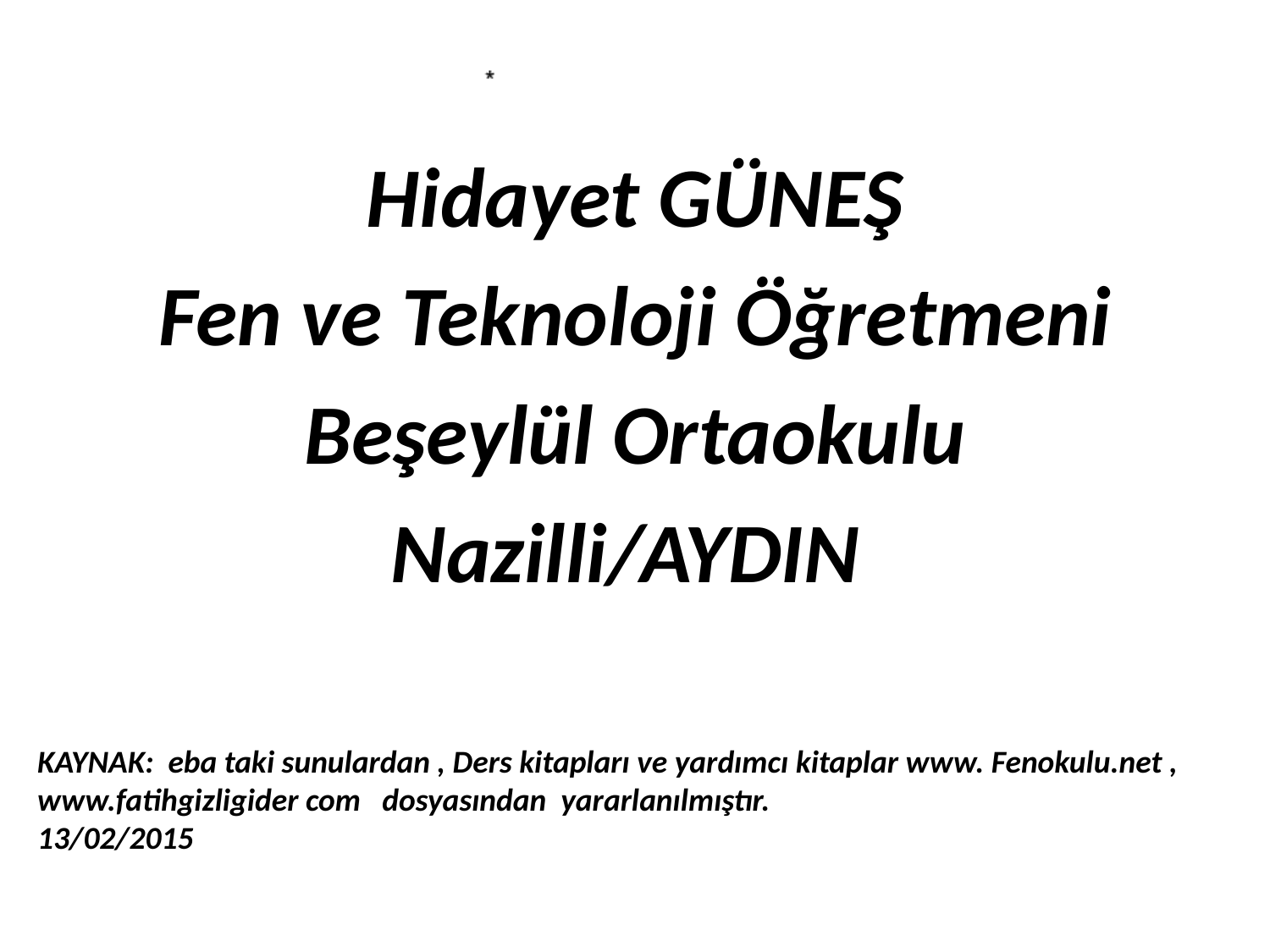

Hidayet GÜNEŞ
Fen ve Teknoloji Öğretmeni
Beşeylül Ortaokulu
Nazilli/AYDIN
KAYNAK:  eba taki sunulardan , Ders kitapları ve yardımcı kitaplar www. Fenokulu.net , www.fatihgizligider com   dosyasından  yararlanılmıştır.
13/02/2015